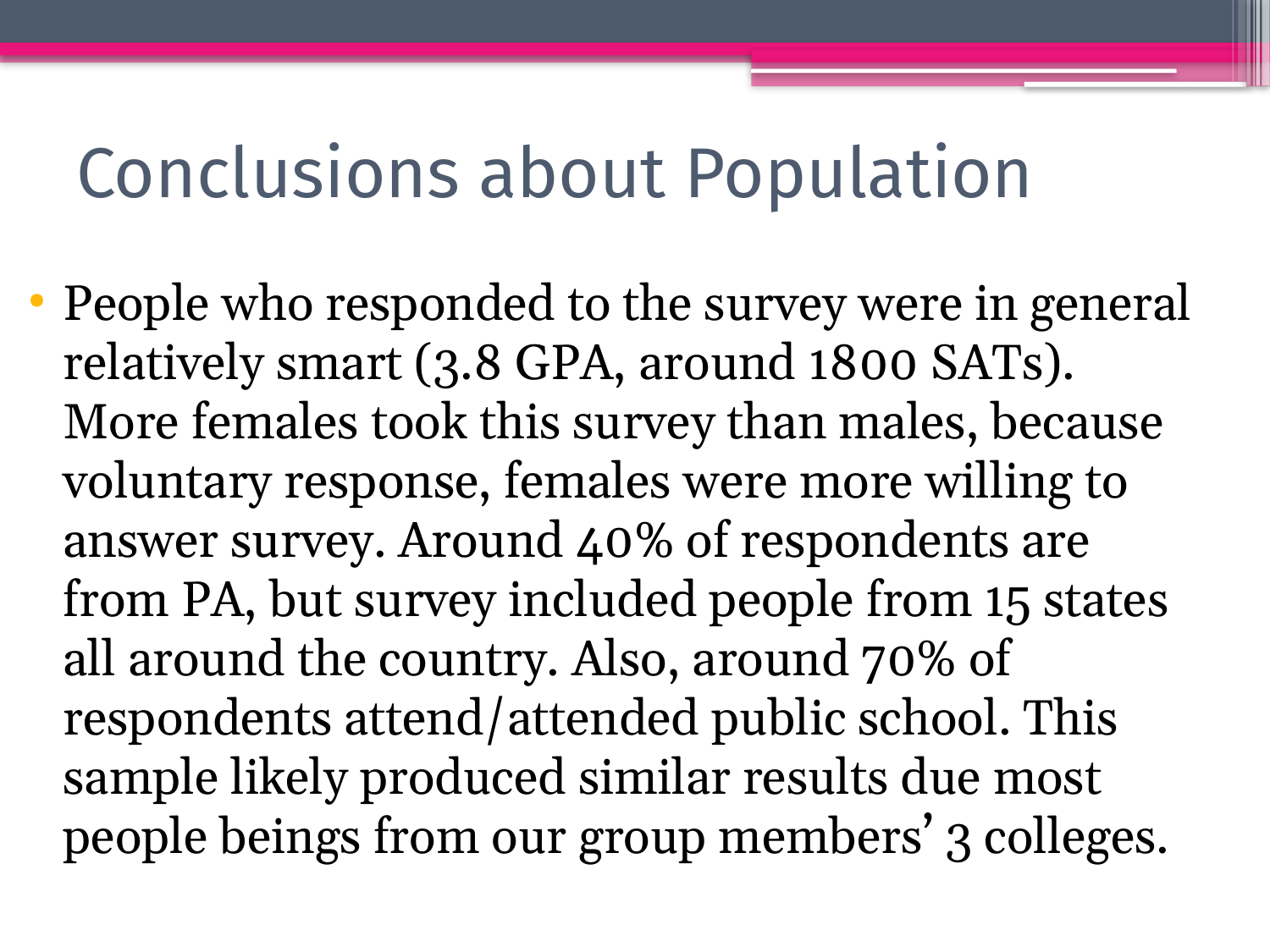

# Conclusions about Population
People who responded to the survey were in general relatively smart (3.8 GPA, around 1800 SATs). More females took this survey than males, because voluntary response, females were more willing to answer survey. Around 40% of respondents are from PA, but survey included people from 15 states all around the country. Also, around 70% of respondents attend/attended public school. This sample likely produced similar results due most people beings from our group members’ 3 colleges.